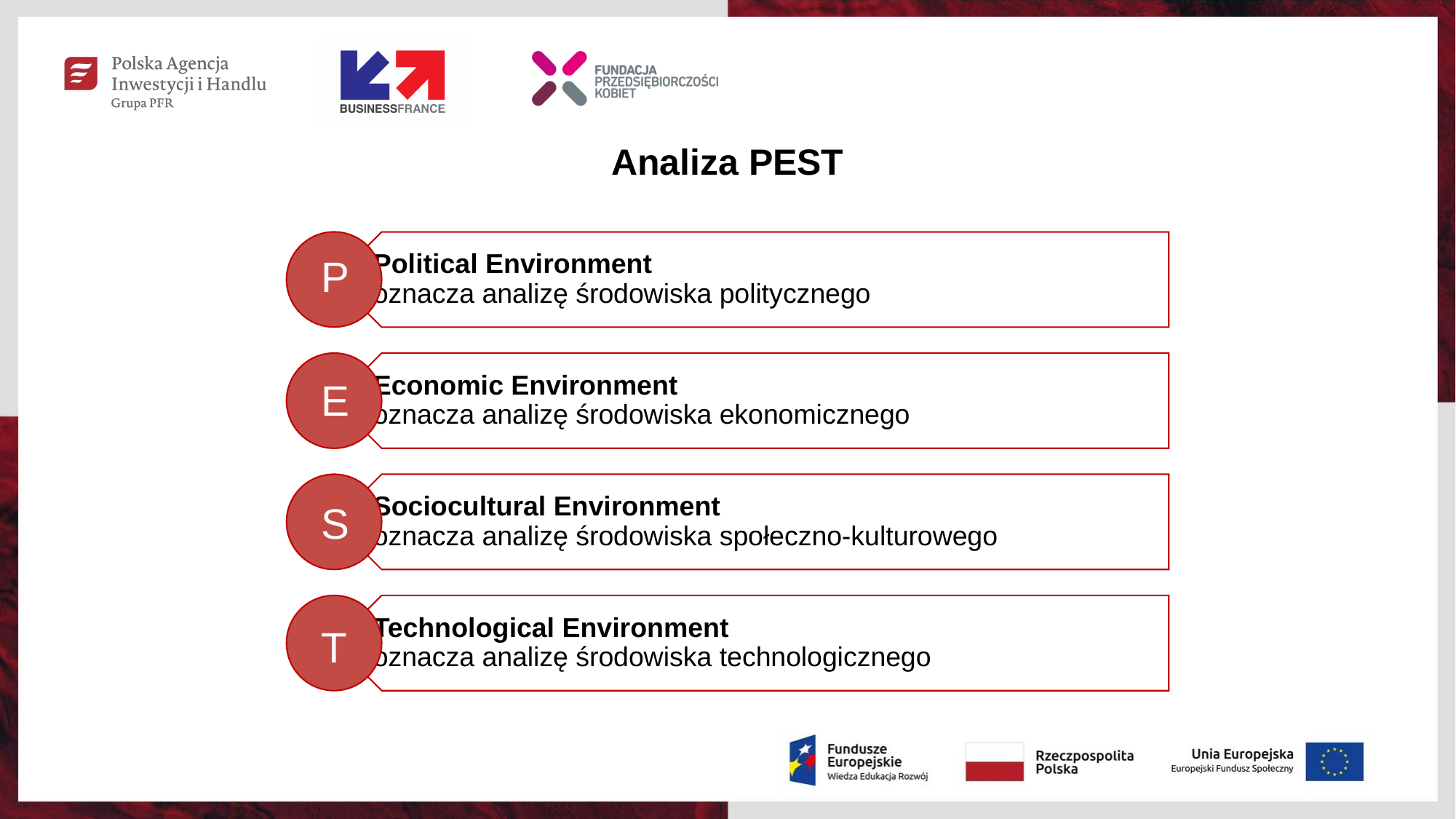

# Analiza PEST
Political Environment
oznacza analizę środowiska politycznego
Economic Environment
oznacza analizę środowiska ekonomicznego
Sociocultural Environment
oznacza analizę środowiska społeczno-kulturowego
Technological Environment
oznacza analizę środowiska technologicznego
P
E
S
T